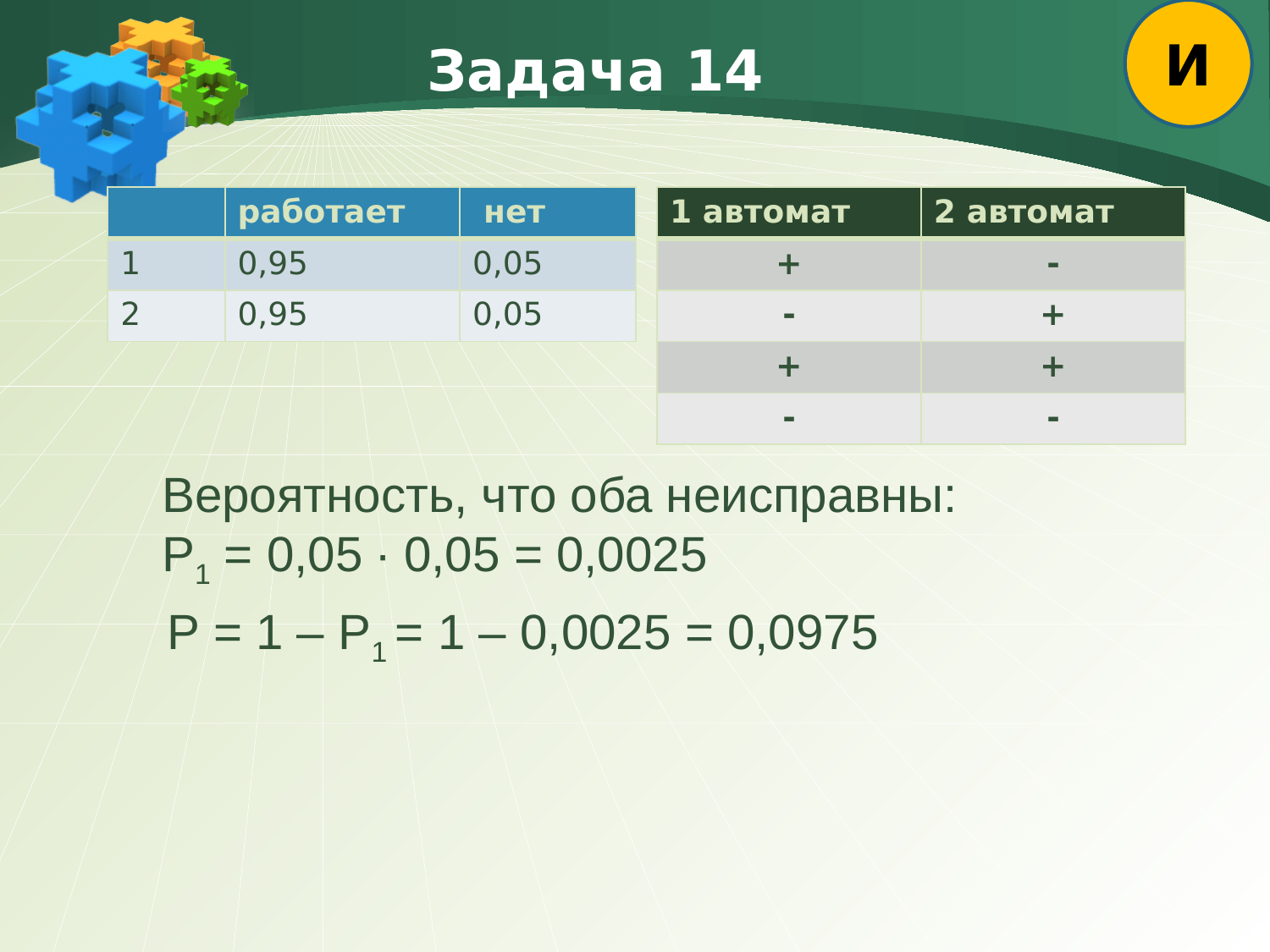

И
# Задача 14
|  | работает | нет |
| --- | --- | --- |
| 1 | 0,95 | 0,05 |
| 2 | 0,95 | 0,05 |
| 1 автомат | 2 автомат |
| --- | --- |
| + | - |
| - | + |
| + | + |
| - | - |
Вероятность, что оба неисправны:
Р1 = 0,05 ∙ 0,05 = 0,0025
Р = 1 – Р1 = 1 – 0,0025 = 0,0975